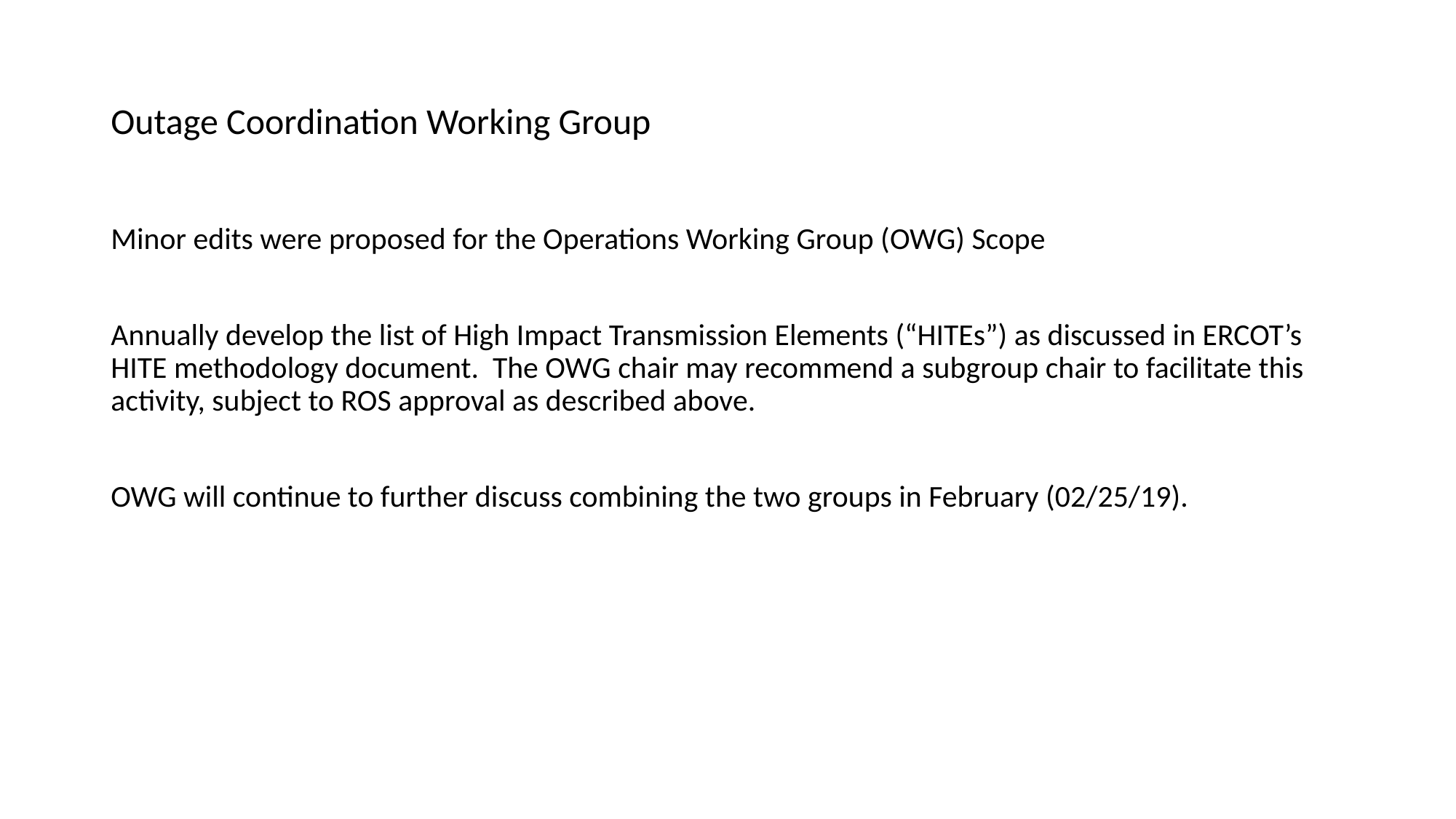

# Outage Coordination Working Group
Minor edits were proposed for the Operations Working Group (OWG) Scope

Annually develop the list of High Impact Transmission Elements (“HITEs”) as discussed in ERCOT’s HITE methodology document.  The OWG chair may recommend a subgroup chair to facilitate this activity, subject to ROS approval as described above.

OWG will continue to further discuss combining the two groups in February (02/25/19).